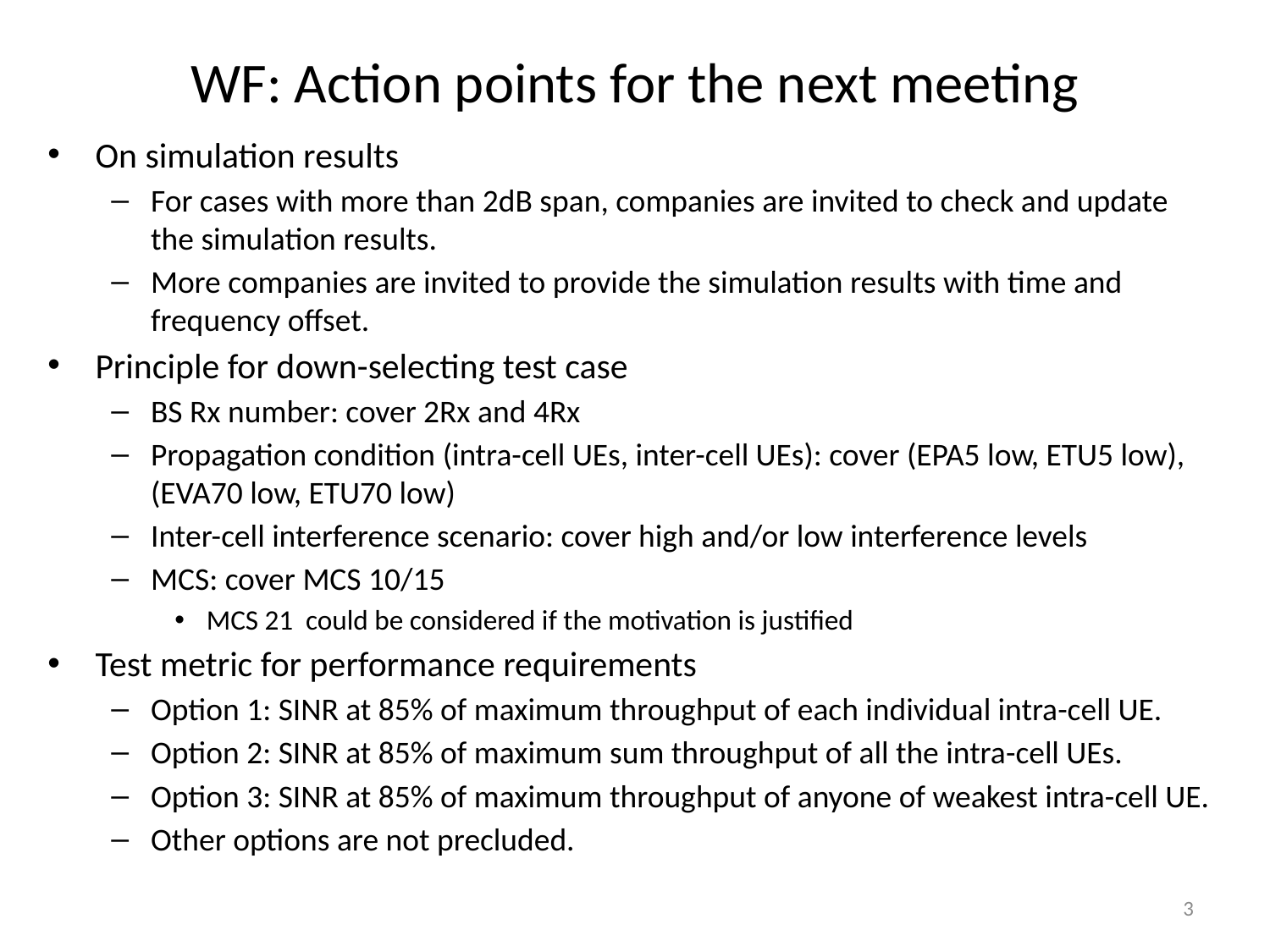

# WF: Action points for the next meeting
On simulation results
For cases with more than 2dB span, companies are invited to check and update the simulation results.
More companies are invited to provide the simulation results with time and frequency offset.
Principle for down-selecting test case
BS Rx number: cover 2Rx and 4Rx
Propagation condition (intra-cell UEs, inter-cell UEs): cover (EPA5 low, ETU5 low), (EVA70 low, ETU70 low)
Inter-cell interference scenario: cover high and/or low interference levels
MCS: cover MCS 10/15
MCS 21  could be considered if the motivation is justified
Test metric for performance requirements
Option 1: SINR at 85% of maximum throughput of each individual intra-cell UE.
Option 2: SINR at 85% of maximum sum throughput of all the intra-cell UEs.
Option 3: SINR at 85% of maximum throughput of anyone of weakest intra-cell UE.
Other options are not precluded.

3